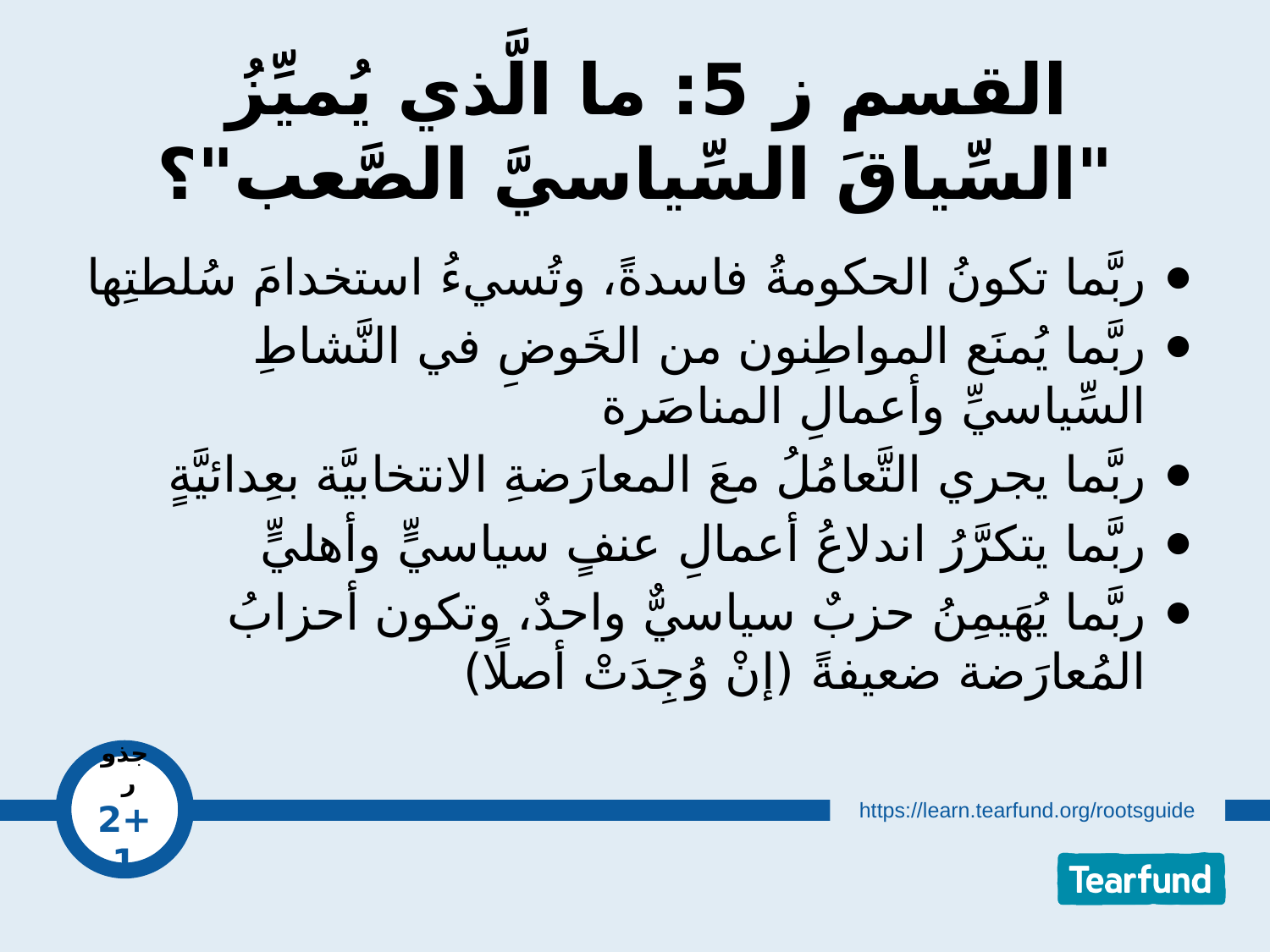

# القسم ز 5: ما الَّذي يُميِّزُ "السِّياقَ السِّياسيَّ الصَّعب"؟
ربَّما تكونُ الحكومةُ فاسدةً، وتُسيءُ استخدامَ سُلطتِها
ربَّما يُمنَع المواطِنون من الخَوضِ في النَّشاطِ السِّياسيِّ وأعمالِ المناصَرة
ربَّما يجري التَّعامُلُ معَ المعارَضةِ الانتخابيَّة بعِدائيَّةٍ
ربَّما يتكرَّرُ اندلاعُ أعمالِ عنفٍ سياسيٍّ وأهليٍّ
ربَّما يُهَيمِنُ حزبٌ سياسيٌّ واحدٌ، وتكون أحزابُ المُعارَضة ضعيفةً (إنْ وُجِدَتْ أصلًا)